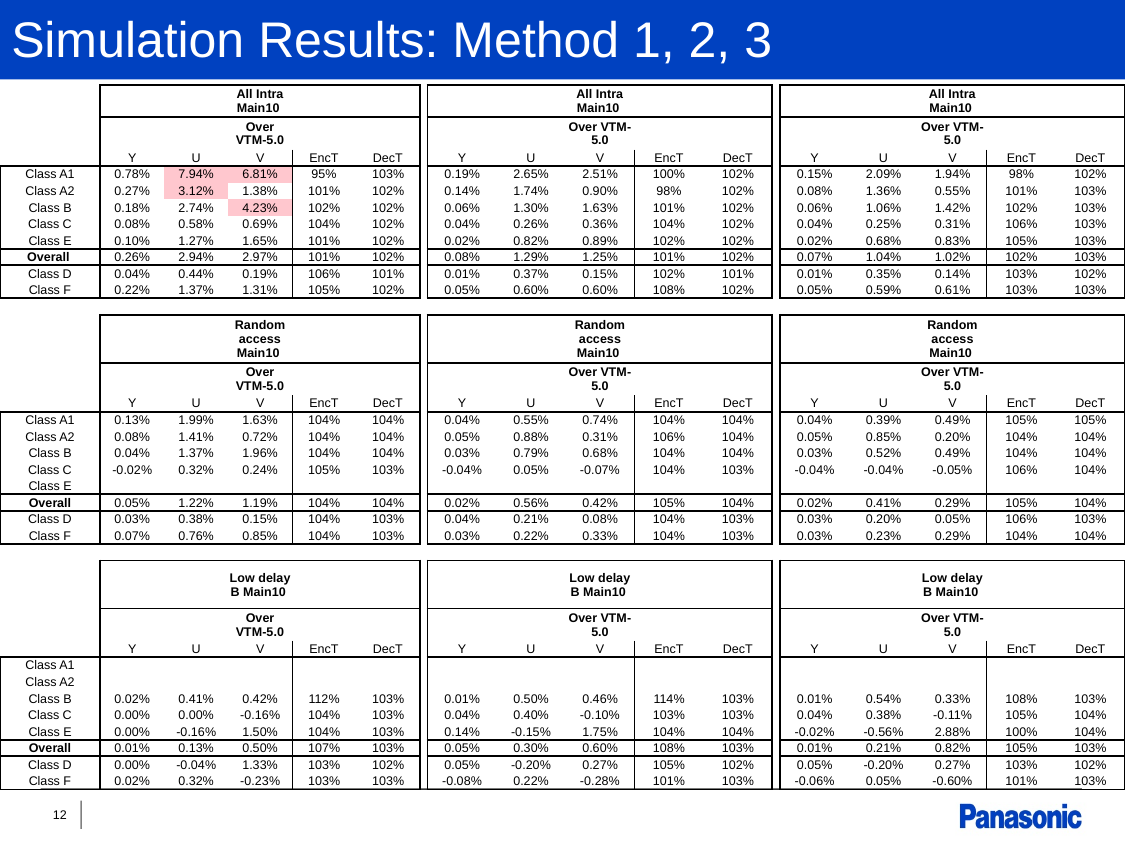

# Simulation Results: Method 1, 2, 3
|  |  |  | All Intra Main10 |  |  |
| --- | --- | --- | --- | --- | --- |
|  |  |  | Over VTM-5.0 |  |  |
|  | Y | U | V | EncT | DecT |
| Class A1 | 0.78% | 7.94% | 6.81% | 95% | 103% |
| Class A2 | 0.27% | 3.12% | 1.38% | 101% | 102% |
| Class B | 0.18% | 2.74% | 4.23% | 102% | 102% |
| Class C | 0.08% | 0.58% | 0.69% | 104% | 102% |
| Class E | 0.10% | 1.27% | 1.65% | 101% | 102% |
| Overall | 0.26% | 2.94% | 2.97% | 101% | 102% |
| Class D | 0.04% | 0.44% | 0.19% | 106% | 101% |
| Class F | 0.22% | 1.37% | 1.31% | 105% | 102% |
|  |  |  |  |  |  |
|  |  |  | Random access Main10 |  |  |
|  |  |  | Over VTM-5.0 |  |  |
|  | Y | U | V | EncT | DecT |
| Class A1 | 0.13% | 1.99% | 1.63% | 104% | 104% |
| Class A2 | 0.08% | 1.41% | 0.72% | 104% | 104% |
| Class B | 0.04% | 1.37% | 1.96% | 104% | 104% |
| Class C | -0.02% | 0.32% | 0.24% | 105% | 103% |
| Class E |  |  |  |  |  |
| Overall | 0.05% | 1.22% | 1.19% | 104% | 104% |
| Class D | 0.03% | 0.38% | 0.15% | 104% | 103% |
| Class F | 0.07% | 0.76% | 0.85% | 104% | 103% |
|  |  |  |  |  |  |
|  |  |  | Low delay B Main10 |  |  |
|  |  |  | Over VTM-5.0 |  |  |
|  | Y | U | V | EncT | DecT |
| Class A1 |  |  |  |  |  |
| Class A2 |  |  |  |  |  |
| Class B | 0.02% | 0.41% | 0.42% | 112% | 103% |
| Class C | 0.00% | 0.00% | -0.16% | 104% | 103% |
| Class E | 0.00% | -0.16% | 1.50% | 104% | 103% |
| Overall | 0.01% | 0.13% | 0.50% | 107% | 103% |
| Class D | 0.00% | -0.04% | 1.33% | 103% | 102% |
| Class F | 0.02% | 0.32% | -0.23% | 103% | 103% |
|  |  | All Intra Main10 |  |  |
| --- | --- | --- | --- | --- |
|  |  | Over VTM-5.0 |  |  |
| Y | U | V | EncT | DecT |
| 0.19% | 2.65% | 2.51% | 100% | 102% |
| 0.14% | 1.74% | 0.90% | 98% | 102% |
| 0.06% | 1.30% | 1.63% | 101% | 102% |
| 0.04% | 0.26% | 0.36% | 104% | 102% |
| 0.02% | 0.82% | 0.89% | 102% | 102% |
| 0.08% | 1.29% | 1.25% | 101% | 102% |
| 0.01% | 0.37% | 0.15% | 102% | 101% |
| 0.05% | 0.60% | 0.60% | 108% | 102% |
|  |  |  |  |  |
|  |  | Random access Main10 |  |  |
|  |  | Over VTM-5.0 |  |  |
| Y | U | V | EncT | DecT |
| 0.04% | 0.55% | 0.74% | 104% | 104% |
| 0.05% | 0.88% | 0.31% | 106% | 104% |
| 0.03% | 0.79% | 0.68% | 104% | 104% |
| -0.04% | 0.05% | -0.07% | 104% | 103% |
|  |  |  |  |  |
| 0.02% | 0.56% | 0.42% | 105% | 104% |
| 0.04% | 0.21% | 0.08% | 104% | 103% |
| 0.03% | 0.22% | 0.33% | 104% | 103% |
|  |  |  |  |  |
|  |  | Low delay B Main10 |  |  |
|  |  | Over VTM-5.0 |  |  |
| Y | U | V | EncT | DecT |
|  |  |  |  |  |
|  |  |  |  |  |
| 0.01% | 0.50% | 0.46% | 114% | 103% |
| 0.04% | 0.40% | -0.10% | 103% | 103% |
| 0.14% | -0.15% | 1.75% | 104% | 104% |
| 0.05% | 0.30% | 0.60% | 108% | 103% |
| 0.05% | -0.20% | 0.27% | 105% | 102% |
| -0.08% | 0.22% | -0.28% | 101% | 103% |
|  |  | All Intra Main10 |  |  |
| --- | --- | --- | --- | --- |
|  |  | Over VTM-5.0 |  |  |
| Y | U | V | EncT | DecT |
| 0.15% | 2.09% | 1.94% | 98% | 102% |
| 0.08% | 1.36% | 0.55% | 101% | 103% |
| 0.06% | 1.06% | 1.42% | 102% | 103% |
| 0.04% | 0.25% | 0.31% | 106% | 103% |
| 0.02% | 0.68% | 0.83% | 105% | 103% |
| 0.07% | 1.04% | 1.02% | 102% | 103% |
| 0.01% | 0.35% | 0.14% | 103% | 102% |
| 0.05% | 0.59% | 0.61% | 103% | 103% |
|  |  |  |  |  |
|  |  | Random access Main10 |  |  |
|  |  | Over VTM-5.0 |  |  |
| Y | U | V | EncT | DecT |
| 0.04% | 0.39% | 0.49% | 105% | 105% |
| 0.05% | 0.85% | 0.20% | 104% | 104% |
| 0.03% | 0.52% | 0.49% | 104% | 104% |
| -0.04% | -0.04% | -0.05% | 106% | 104% |
|  |  |  |  |  |
| 0.02% | 0.41% | 0.29% | 105% | 104% |
| 0.03% | 0.20% | 0.05% | 106% | 103% |
| 0.03% | 0.23% | 0.29% | 104% | 104% |
|  |  |  |  |  |
|  |  | Low delay B Main10 |  |  |
|  |  | Over VTM-5.0 |  |  |
| Y | U | V | EncT | DecT |
|  |  |  |  |  |
|  |  |  |  |  |
| 0.01% | 0.54% | 0.33% | 108% | 103% |
| 0.04% | 0.38% | -0.11% | 105% | 104% |
| -0.02% | -0.56% | 2.88% | 100% | 104% |
| 0.01% | 0.21% | 0.82% | 105% | 103% |
| 0.05% | -0.20% | 0.27% | 103% | 102% |
| -0.06% | 0.05% | -0.60% | 101% | 103% |